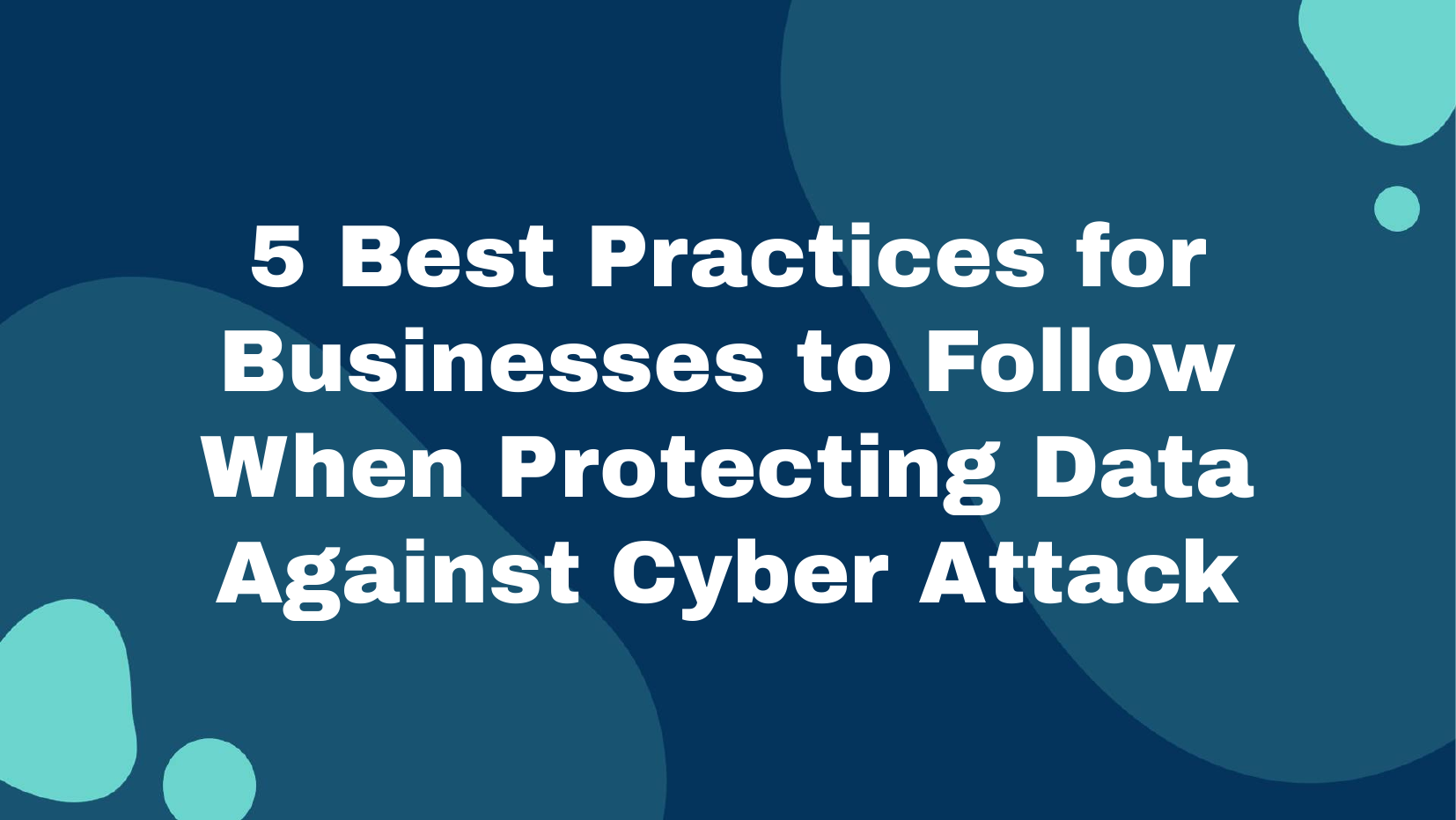

# 5 Best Practices for Businesses to Follow When Protecting Data Against Cyber Attack